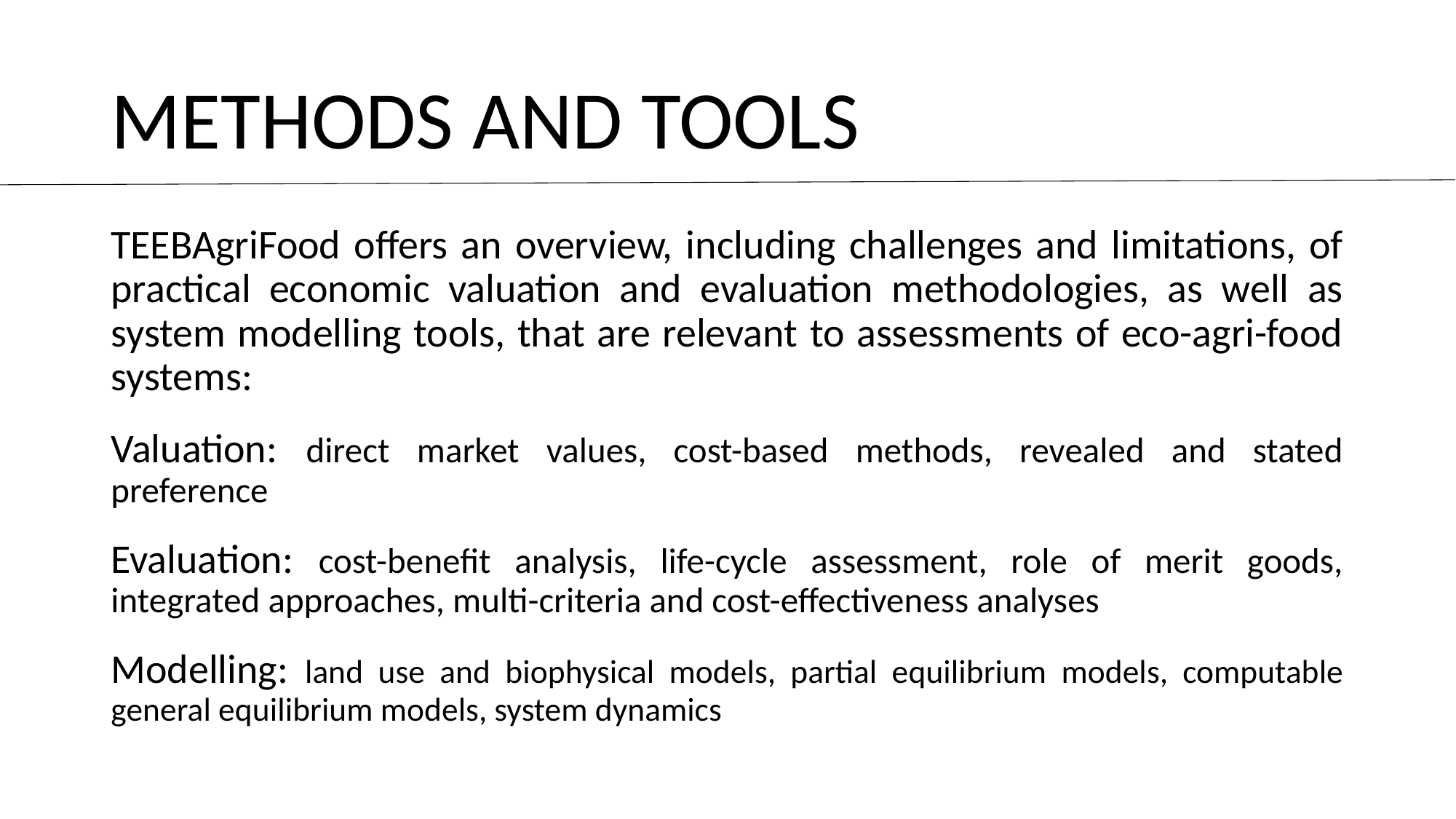

METHODS AND TOOLS
TEEBAgriFood offers an overview, including challenges and limitations, of practical economic valuation and evaluation methodologies, as well as system modelling tools, that are relevant to assessments of eco-agri-food systems:
Valuation: direct market values, cost-based methods, revealed and stated preference
Evaluation: cost-benefit analysis, life-cycle assessment, role of merit goods, integrated approaches, multi-criteria and cost-effectiveness analyses
Modelling: land use and biophysical models, partial equilibrium models, computable general equilibrium models, system dynamics